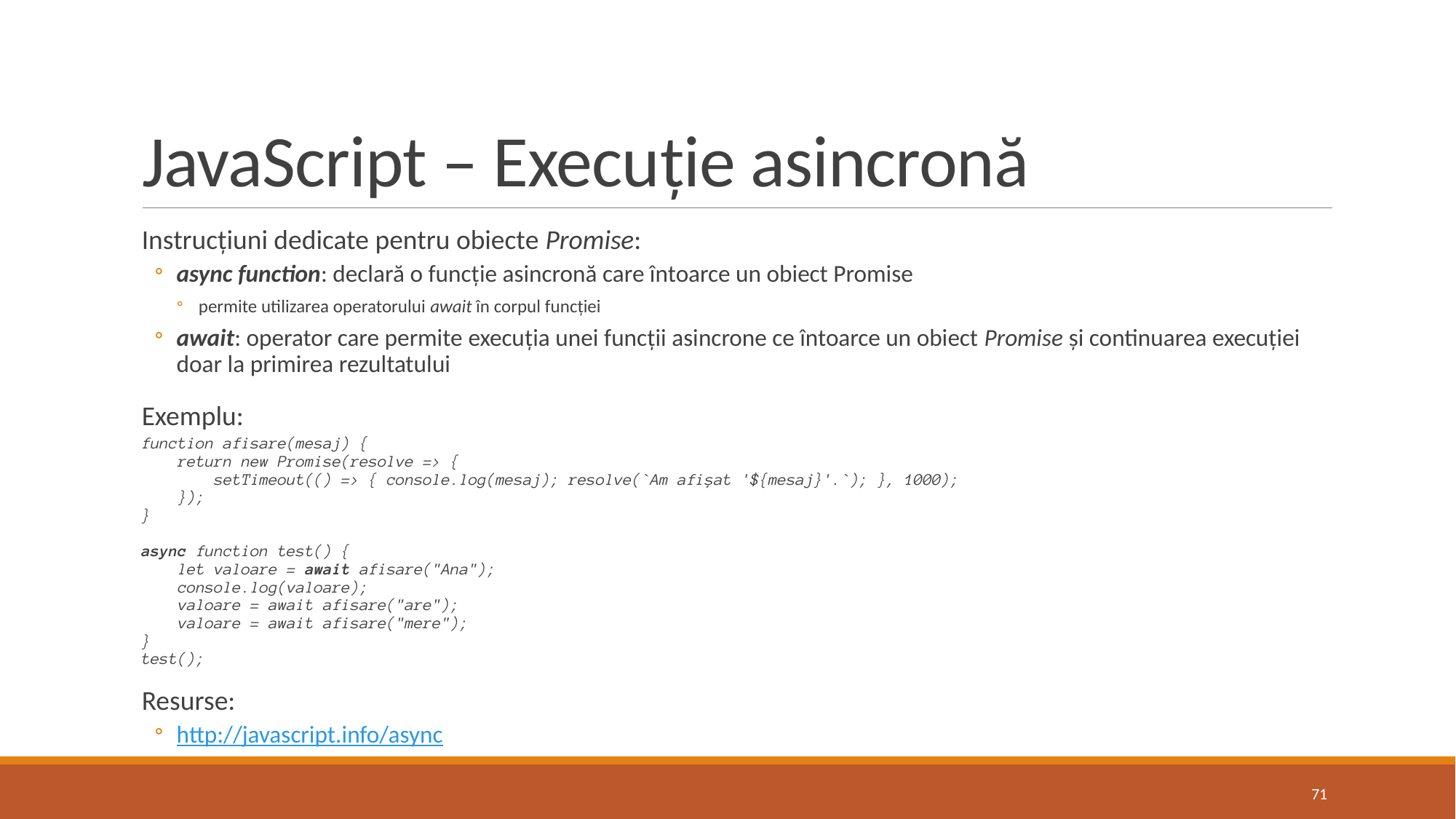

# JavaScript – Execuție asincronă
Instrucțiuni dedicate pentru obiecte Promise:
async function: declară o funcție asincronă care întoarce un obiect Promise
permite utilizarea operatorului await în corpul funcției
await: operator care permite execuția unei funcții asincrone ce întoarce un obiect Promise și continuarea execuției doar la primirea rezultatului
Exemplu:
function afisare(mesaj) {
    return new Promise(resolve => {
        setTimeout(() => { console.log(mesaj); resolve(`Am afișat '${mesaj}'.`); }, 1000);
    });
}

async function test() {
    let valoare = await afisare("Ana");
    console.log(valoare);
    valoare = await afisare("are");
    valoare = await afisare("mere");
}
test();
Resurse:
http://javascript.info/async
71